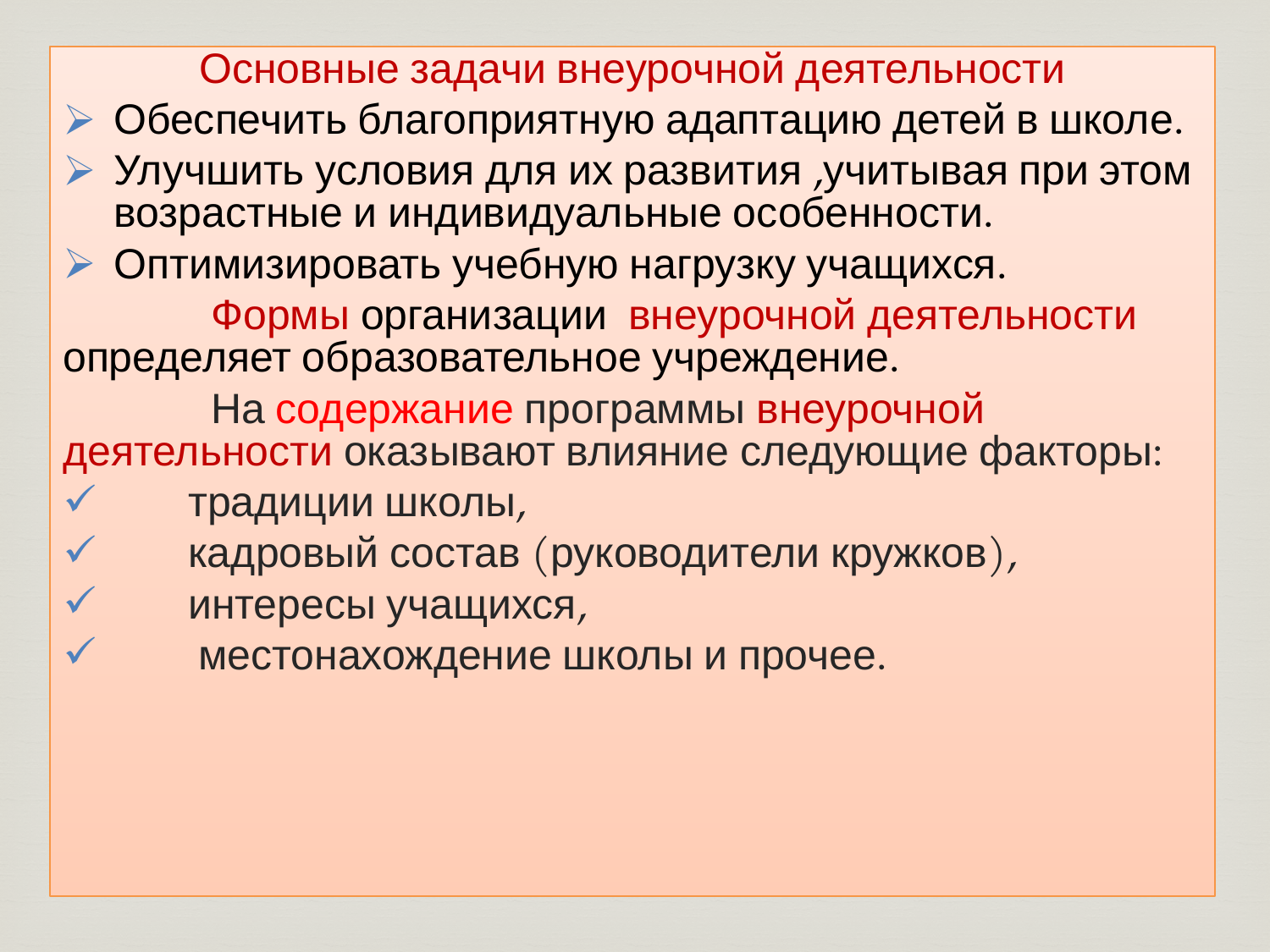

Основные задачи внеурочной деятельности
Обеспечить благоприятную адаптацию детей в школе.
Улучшить условия для их развития ,учитывая при этом возрастные и индивидуальные особенности.
Оптимизировать учебную нагрузку учащихся.
              Формы организации  внеурочной деятельности определяет образовательное учреждение.
              На содержание программы внеурочной деятельности оказывают влияние следующие факторы:
       традиции школы,
       кадровый состав (руководители кружков),
       интересы учащихся,
        местонахождение школы и прочее.